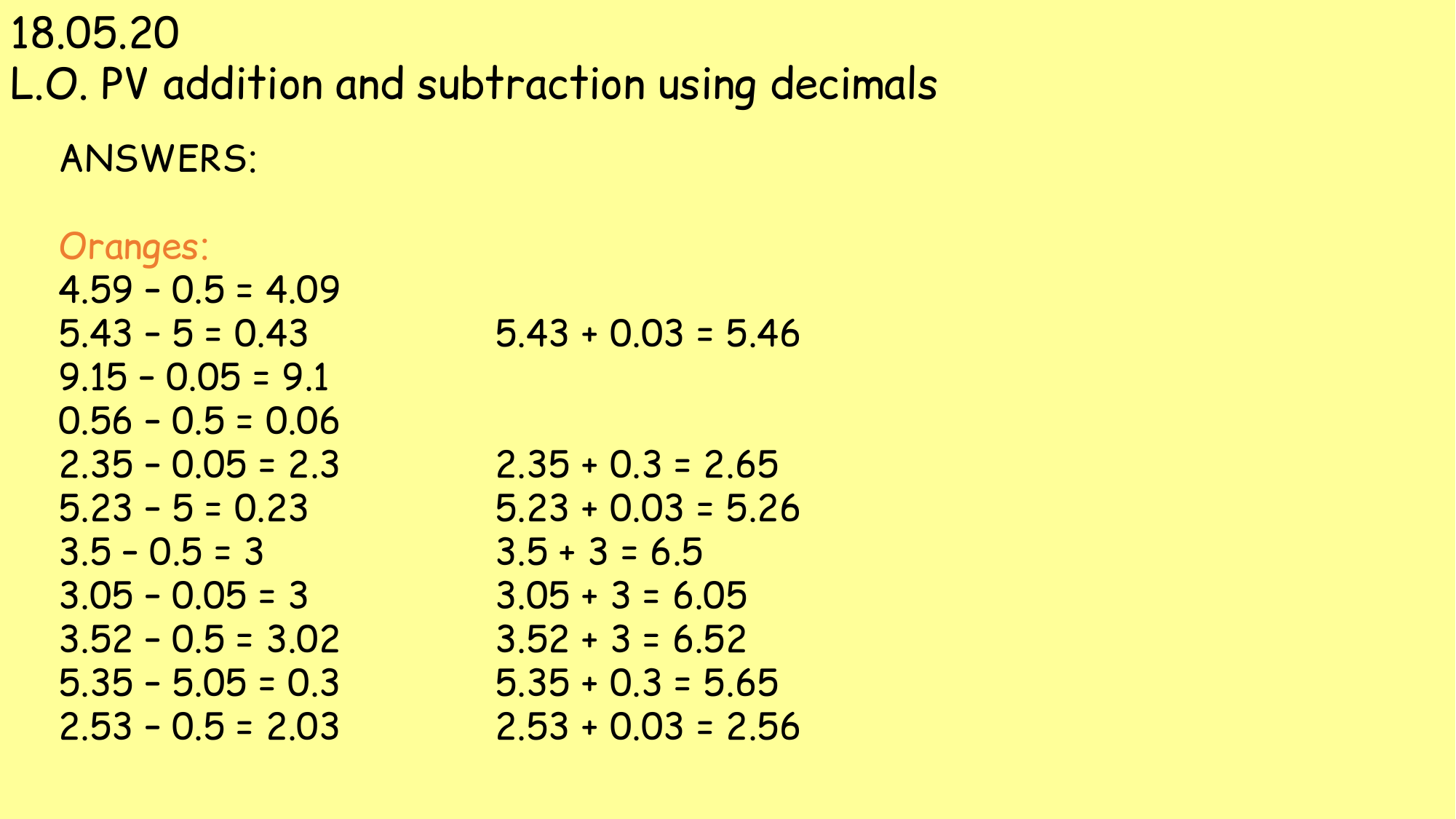

18.05.20
L.O. PV addition and subtraction using decimals
ANSWERS:

Oranges:
4.59 – 0.5 = 4.09
5.43 – 5 = 0.43		5.43 + 0.03 = 5.46
9.15 – 0.05 = 9.1
0.56 – 0.5 = 0.06
2.35 – 0.05 = 2.3		2.35 + 0.3 = 2.65
5.23 – 5 = 0.23		5.23 + 0.03 = 5.26
3.5 – 0.5 = 3			3.5 + 3 = 6.5
3.05 – 0.05 = 3		3.05 + 3 = 6.05
3.52 – 0.5 = 3.02		3.52 + 3 = 6.52
5.35 – 5.05 = 0.3		5.35 + 0.3 = 5.65
2.53 – 0.5 = 2.03		2.53 + 0.03 = 2.56